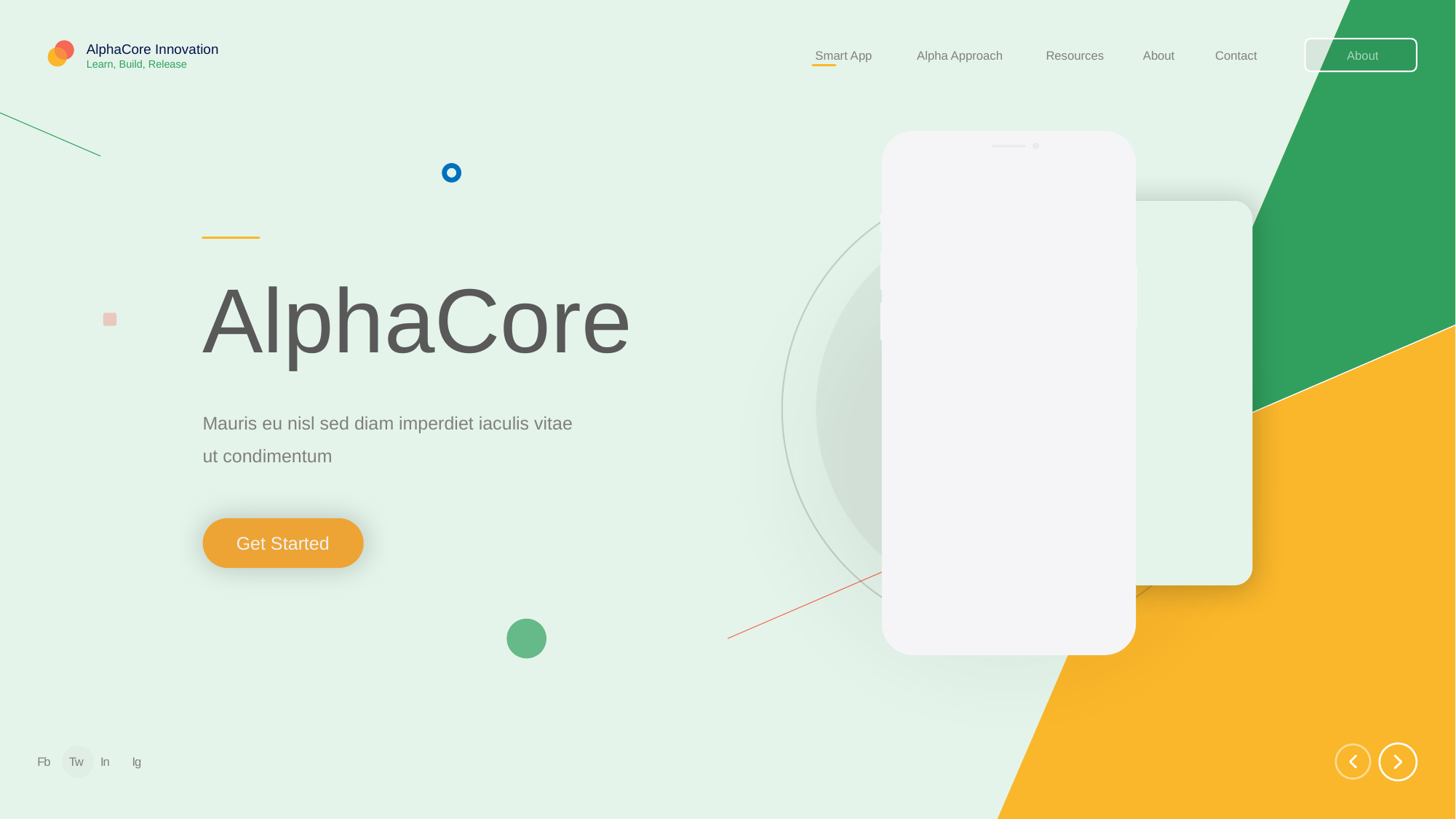

AlphaCore Innovation

Smart App
Alpha Approach
Resources
About
Contact
About
Learn, Build, Release

AlphaCore

Mauris eu nisl sed diam imperdiet iaculis vitae ut condimentum

Get Started

Fb
Tw
In
Ig